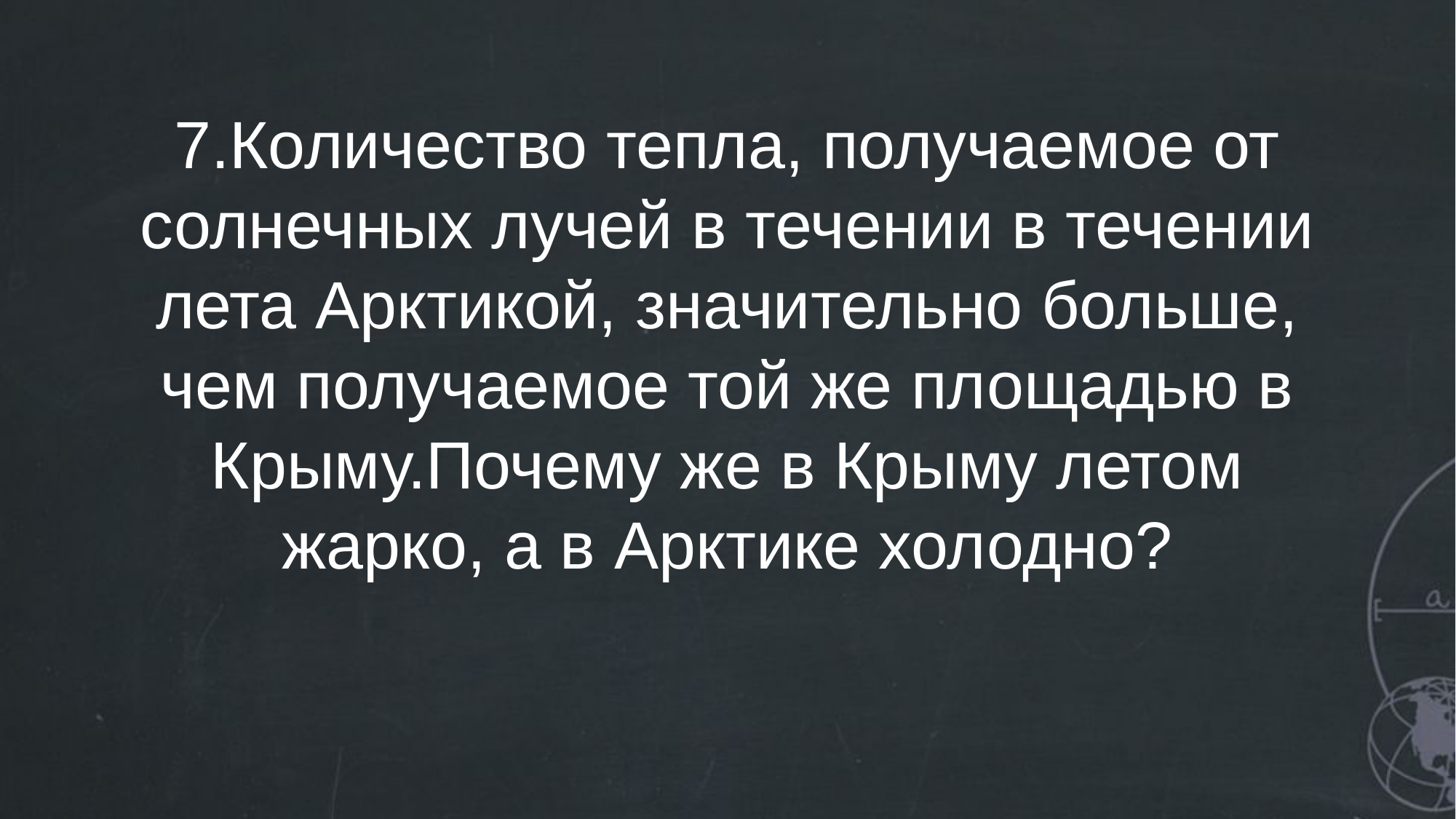

# 7.Количество тепла, получаемое от солнечных лучей в течении в течении лета Арктикой, значительно больше, чем получаемое той же площадью в Крыму.Почему же в Крыму летом жарко, а в Арктике холодно?